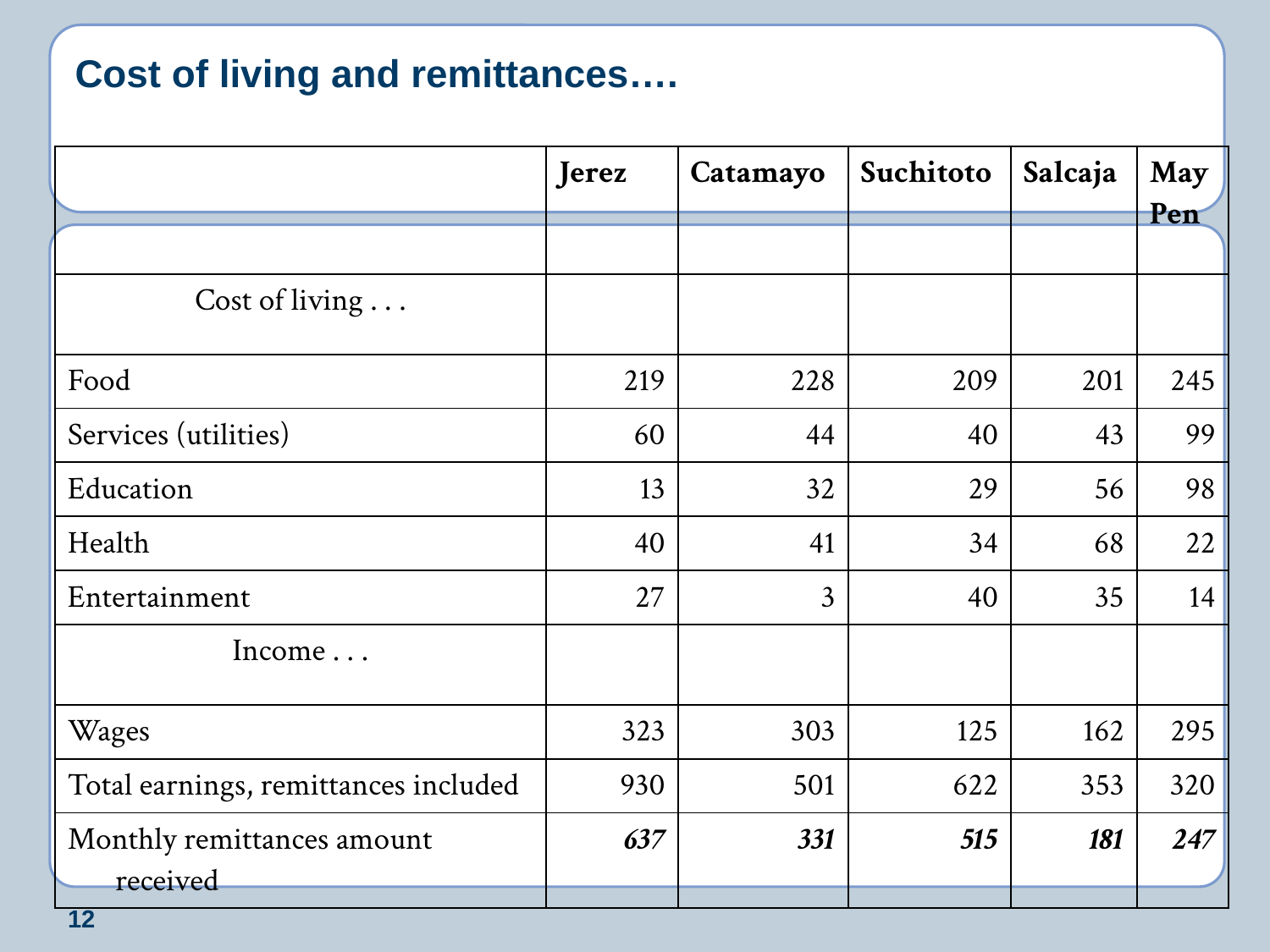

# Cost of living and remittances….
|  | Jerez | Catamayo | Suchitoto | Salcaja | May Pen |
| --- | --- | --- | --- | --- | --- |
| Cost of living . . . |  |  |  |  |  |
| Food | 219 | 228 | 209 | 201 | 245 |
| Services (utilities) | 60 | 44 | 40 | 43 | 99 |
| Education | 13 | 32 | 29 | 56 | 98 |
| Health | 40 | 41 | 34 | 68 | 22 |
| Entertainment | 27 | 3 | 40 | 35 | 14 |
| Income . . . |  |  |  |  |  |
| Wages | 323 | 303 | 125 | 162 | 295 |
| Total earnings, remittances included | 930 | 501 | 622 | 353 | 320 |
| Monthly remittances amount received | 637 | 331 | 515 | 181 | 247 |